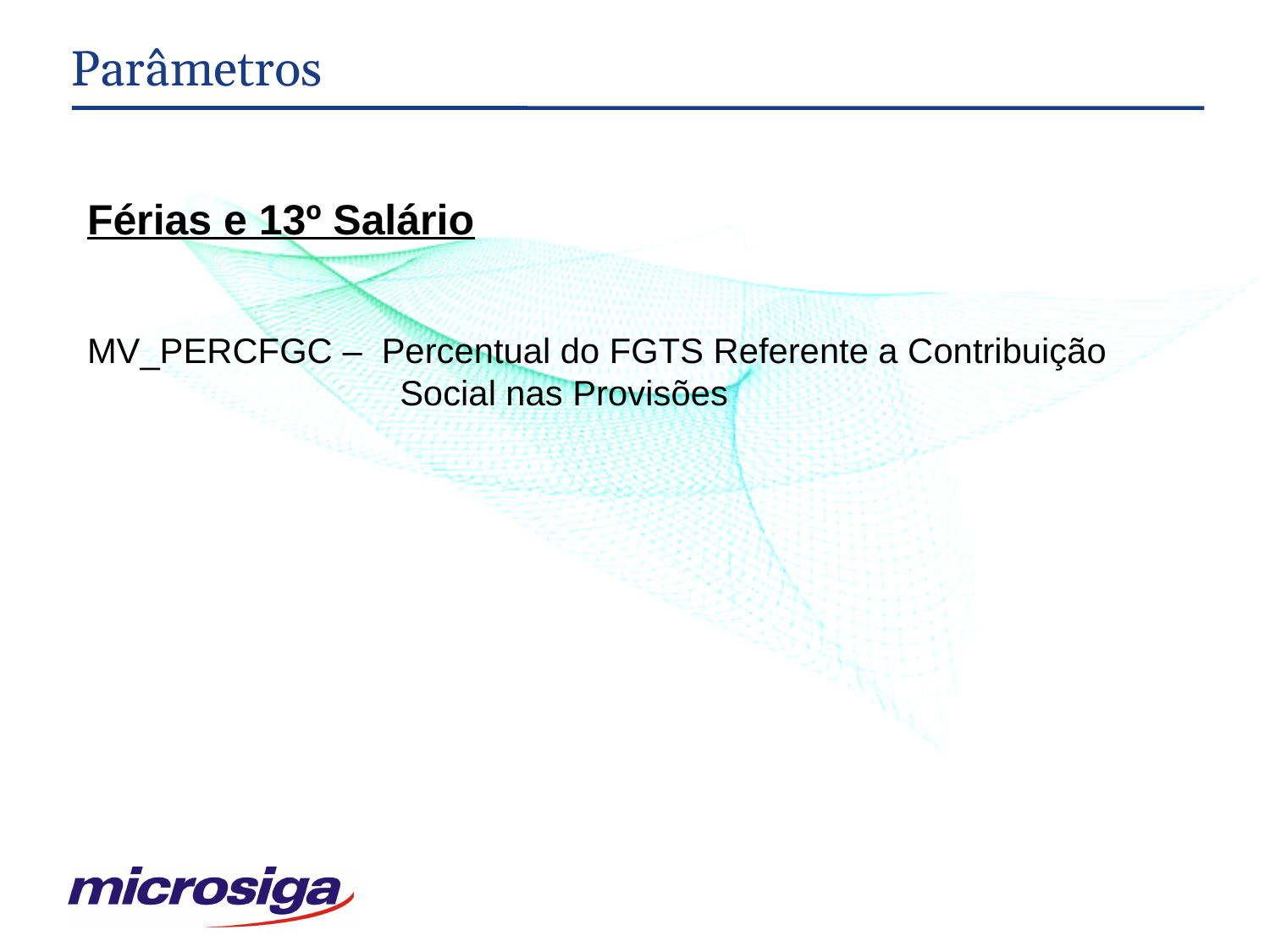

# Parâmetros
Férias e 13º Salário

MV_PERCFGC –  Percentual do FGTS Referente a Contribuição
		      Social nas Provisões